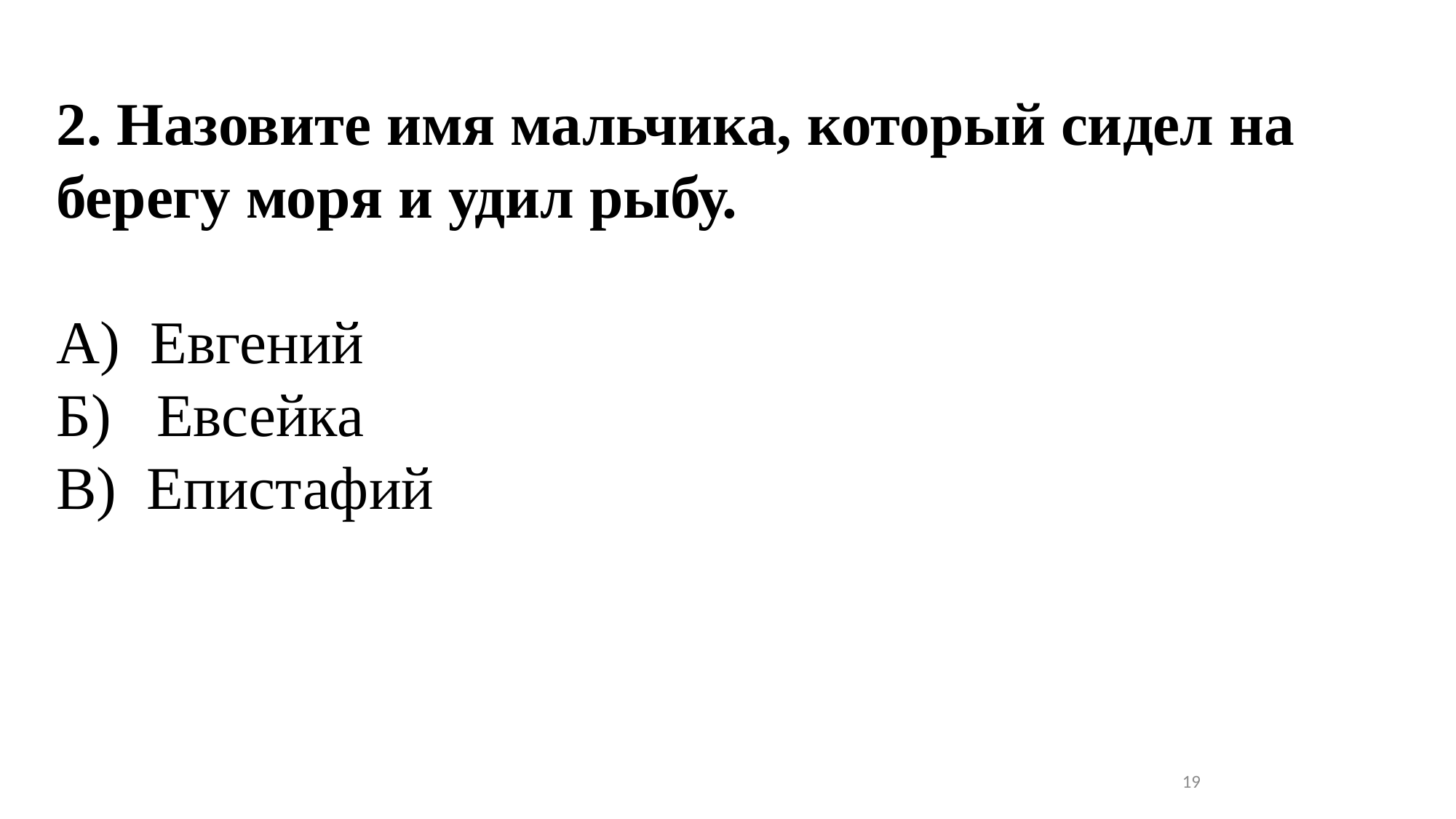

2. Назовите имя мальчика, который сидел на берегу моря и удил рыбу.

А)  Евгений
Б)   Евсейка
В)  Епистафий

19